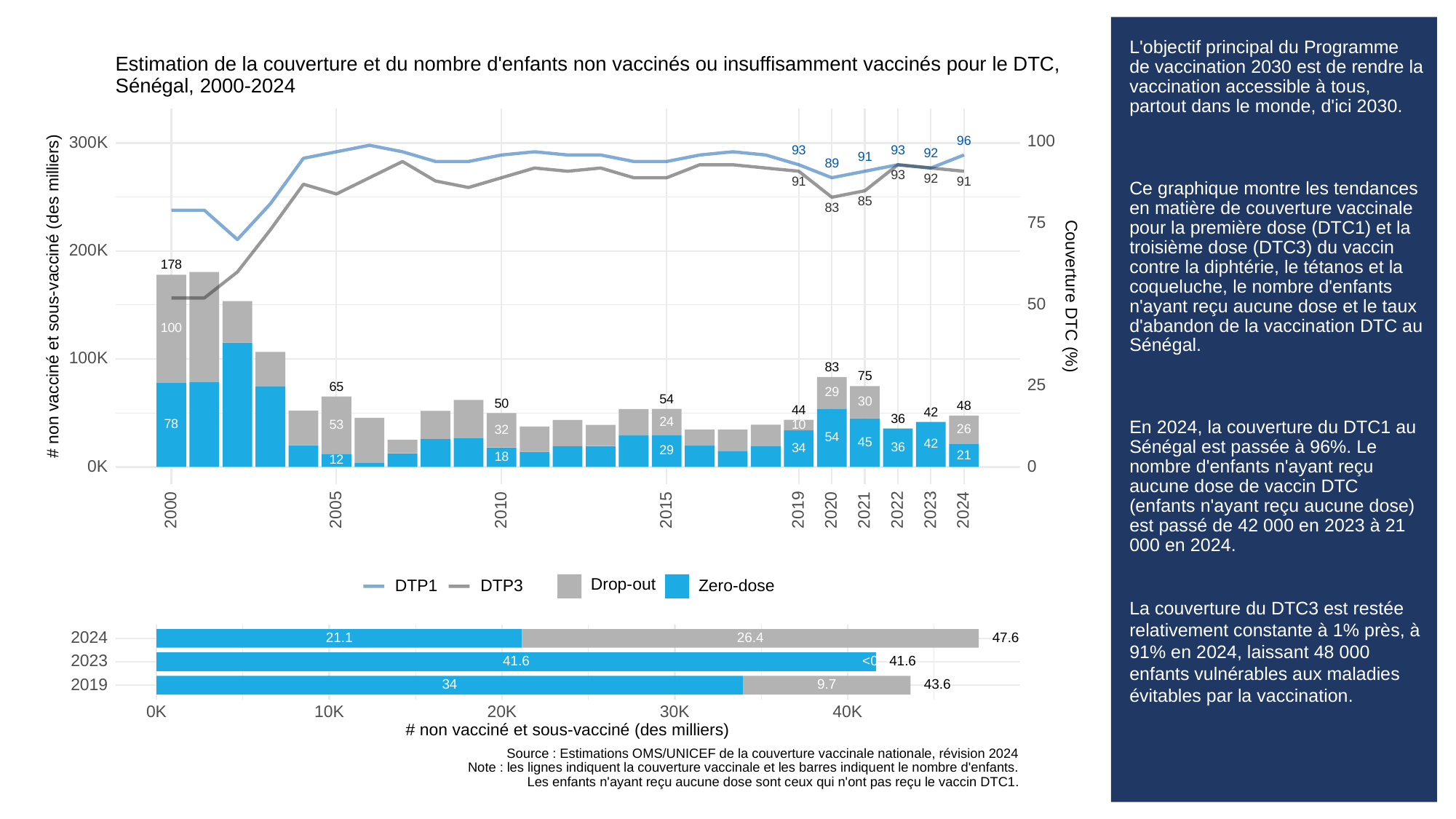

# L'objectif principal du Programme de vaccination 2030 est de rendre la vaccination accessible à tous, partout dans le monde, d'ici 2030.

Ce graphique montre les tendances en matière de couverture vaccinale pour la première dose (DTC1) et la troisième dose (DTC3) du vaccin contre la diphtérie, le tétanos et la coqueluche, le nombre d'enfants n'ayant reçu aucune dose et le taux d'abandon de la vaccination DTC au Sénégal.

En 2024, la couverture du DTC1 au Sénégal est passée à 96%. Le nombre d'enfants n'ayant reçu aucune dose de vaccin DTC (enfants n'ayant reçu aucune dose) est passé de 42 000 en 2023 à 21 000 en 2024.

La couverture du DTC3 est restée relativement constante à 1% près, à 91% en 2024, laissant 48 000 enfants vulnérables aux maladies évitables par la vaccination.

Estimation de la couverture et du nombre d'enfants non vaccinés ou insuffisamment vaccinés pour le DTC,
Sénégal, 2000-2024

100
96
300K

93
93
92
91
89

93
92
91
91

85
83
75
200K

178

# non vacciné et sous-vacciné (des milliers)
Couverture DTC (%)
50

100

100K

83
75

25

65

29
54

30
50

48
44
42

36

24

78
10
53

26
32

54

45

42
36
34

29

21

18

12
0K
0

2023
2000
2005
2010
2015
2019
2020
2021
2022
2024

Drop-out
DTP3
Zero-dose
DTP1

2024
26.4
47.6
21.1

2023
41.6
<0.5
41.6

2019
34
43.6
9.7

30K
0K
10K
20K
40K
# non vacciné et sous-vacciné (des milliers)
Source : Estimations OMS/UNICEF de la couverture vaccinale nationale, révision 2024
Note : les lignes indiquent la couverture vaccinale et les barres indiquent le nombre d'enfants.
Les enfants n'ayant reçu aucune dose sont ceux qui n'ont pas reçu le vaccin DTC1.